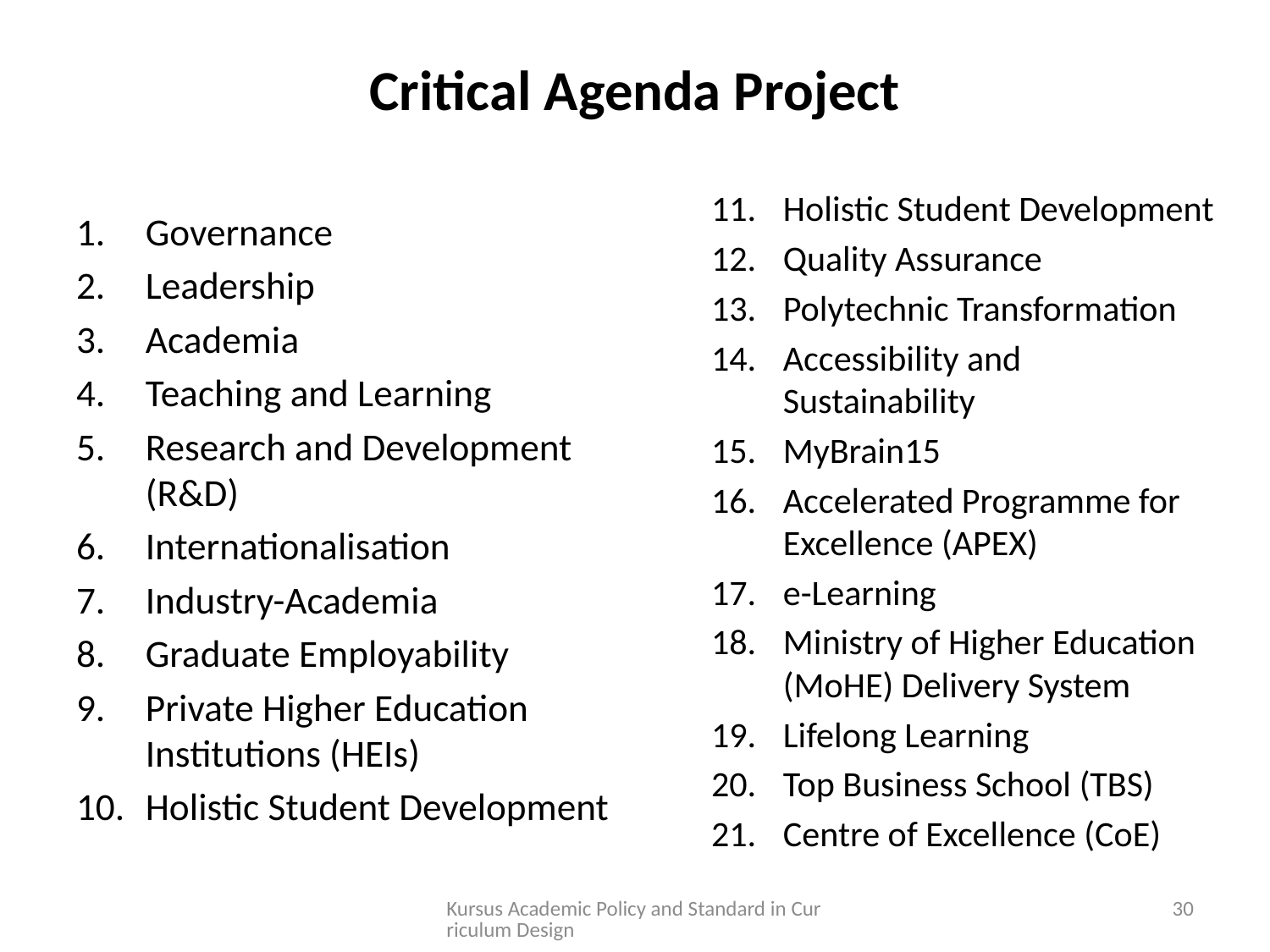

# Critical Agenda Project
Holistic Student Development
Quality Assurance
Polytechnic Transformation
Accessibility and Sustainability
MyBrain15
Accelerated Programme for Excellence (APEX)
e-Learning
Ministry of Higher Education (MoHE) Delivery System
Lifelong Learning
Top Business School (TBS)
Centre of Excellence (CoE)
Governance
Leadership
Academia
Teaching and Learning
Research and Development (R&D)
Internationalisation
Industry-Academia
Graduate Employability
Private Higher Education Institutions (HEIs)
Holistic Student Development
Kursus Academic Policy and Standard in Curriculum Design
30